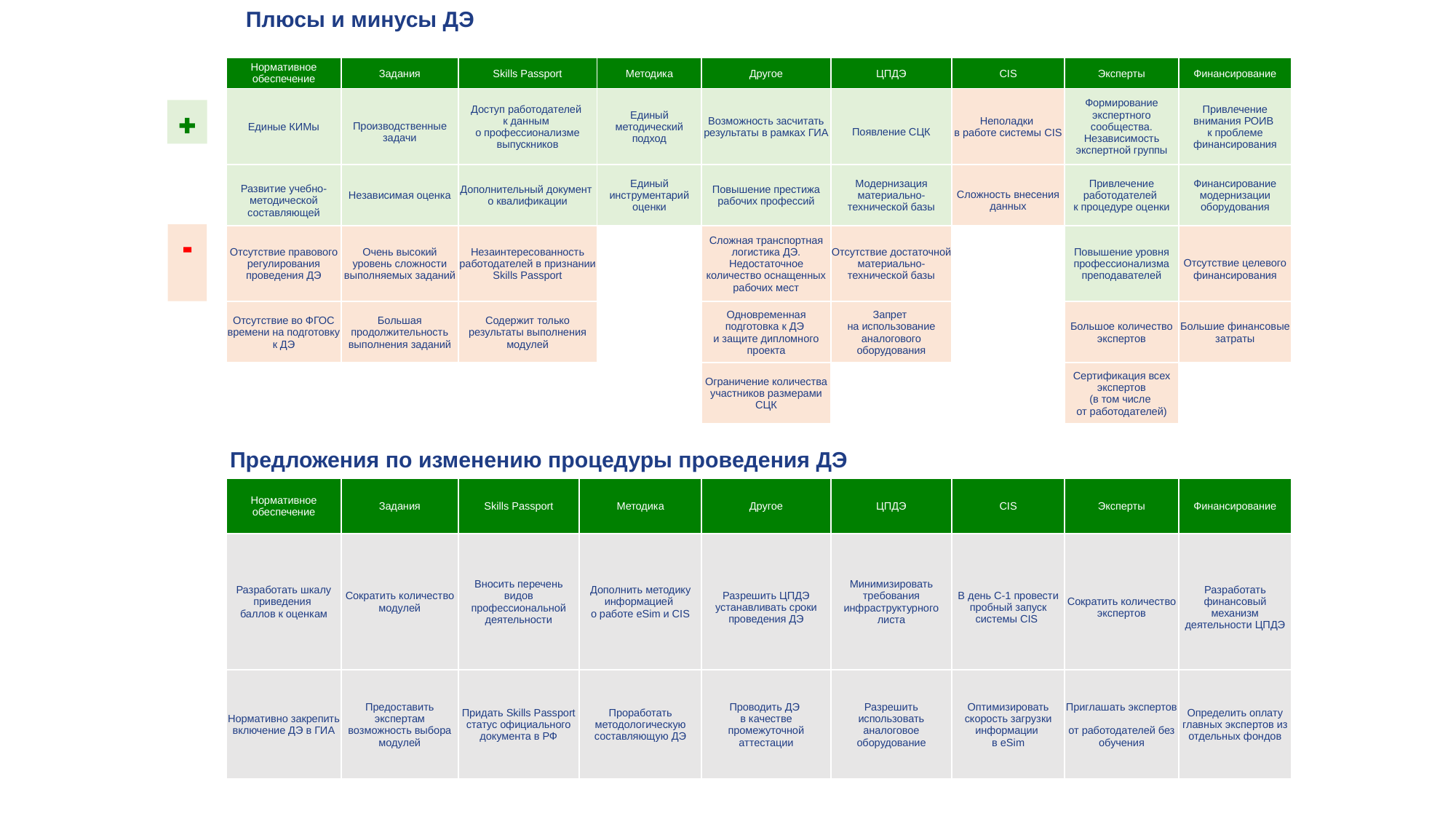

Плюсы и минусы ДЭ
| Нормативное обеспечение | Задания | Skills Passport | Методика | Другое | ЦПДЭ | CIS | Эксперты | Финансирование |
| --- | --- | --- | --- | --- | --- | --- | --- | --- |
| Единые КИМы | Производственные задачи | Доступ работодателей к данным о профессионализме выпускников | Единый методический подход | Возможность засчитать результаты в рамках ГИА | Появление СЦК | Неполадки в работе системы CIS | Формирование экспертного сообщества. Независимость экспертной группы | Привлечение внимания РОИВ к проблеме финансирования |
| Развитие учебно-методической составляющей | Независимая оценка | Дополнительный документ о квалификации | Единый инструментарий оценки | Повышение престижа рабочих профессий | Модернизация материально-технической базы | Сложность внесения данных | Привлечение работодателей к процедуре оценки | Финансирование модернизации оборудования |
| Отсутствие правового регулирования проведения ДЭ | Очень высокий уровень сложности выполняемых заданий | Незаинтересованность работодателей в признании Skills Passport |  | Сложная транспортная логистика ДЭ. Недостаточное количество оснащенных рабочих мест | Отсутствие достаточной материально-технической базы |  | Повышение уровня профессионализма преподавателей | Отсутствие целевого финансирования |
| Отсутствие во ФГОС времени на подготовку к ДЭ | Большая продолжительность выполнения заданий | Содержит только результаты выполнения модулей |  | Одновременная подготовка к ДЭ и защите дипломного проекта | Запрет на использование аналогового оборудования |  | Большое количество экспертов | Большие финансовые затраты |
|  |  |  |  | Ограничение количества участников размерами СЦК |  |  | Сертификация всех экспертов (в том числе от работодателей) |  |
+
-
Предложения по изменению процедуры проведения ДЭ
| Нормативное обеспечение | Задания | Skills Passport | Методика | Другое | ЦПДЭ | CIS | Эксперты | Финансирование |
| --- | --- | --- | --- | --- | --- | --- | --- | --- |
| Разработать шкалу приведения баллов к оценкам | Сократить количество модулей | Вносить перечень видов профессиональной деятельности | Дополнить методику информацией о работе eSim и CIS | Разрешить ЦПДЭ устанавливать сроки проведения ДЭ | Минимизировать требования инфраструктурного листа | В день C-1 провести пробный запуск системы CIS | Сократить количество экспертов | Разработать финансовый механизм деятельности ЦПДЭ |
| Нормативно закрепить включение ДЭ в ГИА | Предоставить экспертам возможность выбора модулей | Придать Skills Passport статус официального документа в РФ | Проработать методологическую составляющую ДЭ | Проводить ДЭ в качестве промежуточной аттестации | Разрешить использовать аналоговое оборудование | Оптимизировать скорость загрузки информации в eSim | Приглашать экспертов от работодателей без обучения | Определить оплату главных экспертов из отдельных фондов |
16